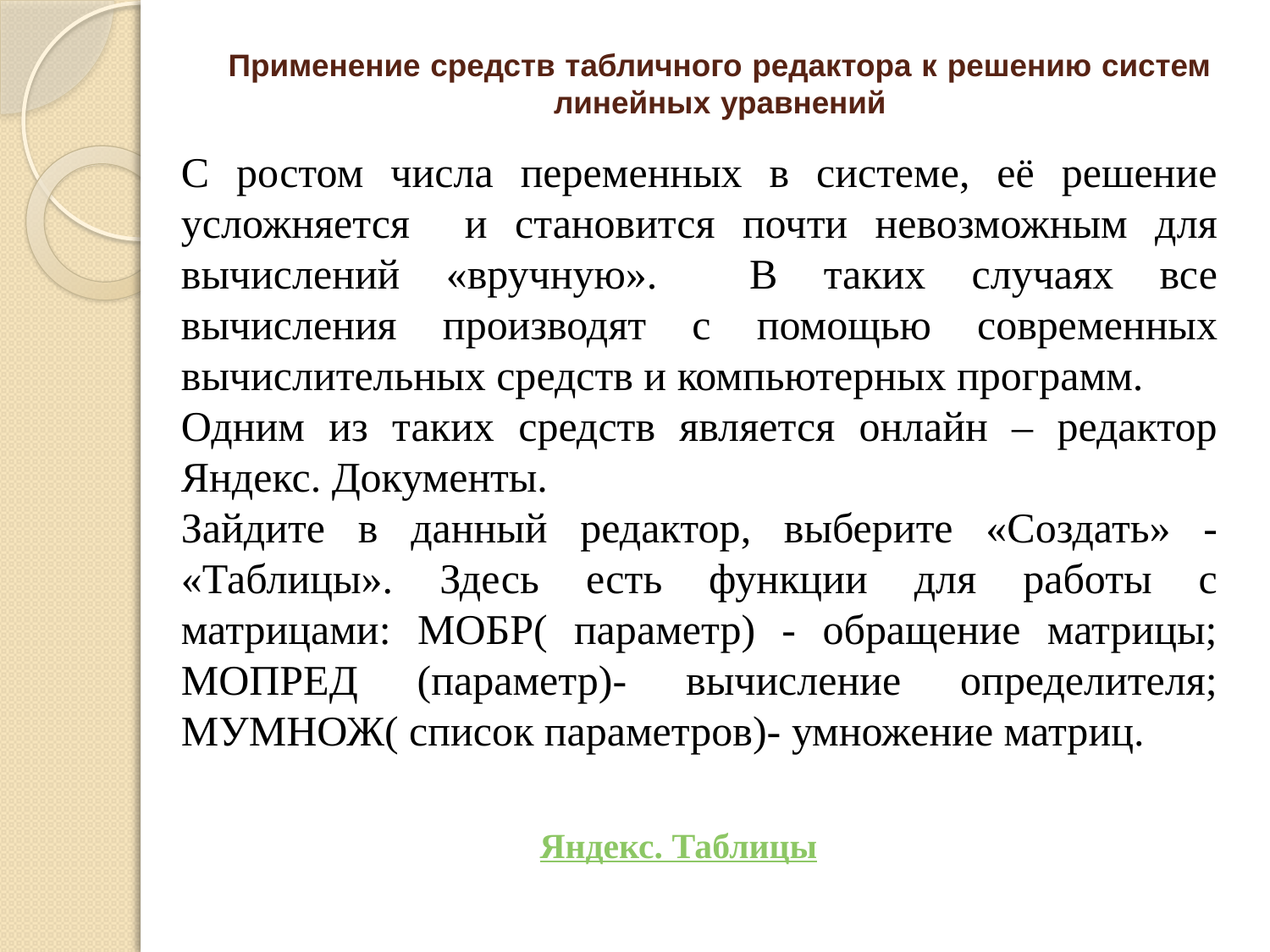

# Применение средств табличного редактора к решению систем линейных уравнений
С ростом числа переменных в системе, её решение усложняется  и становится почти невозможным для вычислений «вручную».  В таких случаях все вычисления производят с помощью современных вычислительных средств и компьютерных программ.
Одним из таких средств является онлайн – редактор Яндекс. Документы.
Зайдите в данный редактор, выберите «Создать» - «Таблицы». Здесь есть функции для работы с матрицами: МОБР( параметр) - обращение матрицы; МОПРЕД (параметр)- вычисление определителя; МУМНОЖ( список параметров)- умножение матриц.
Яндекс. Таблицы